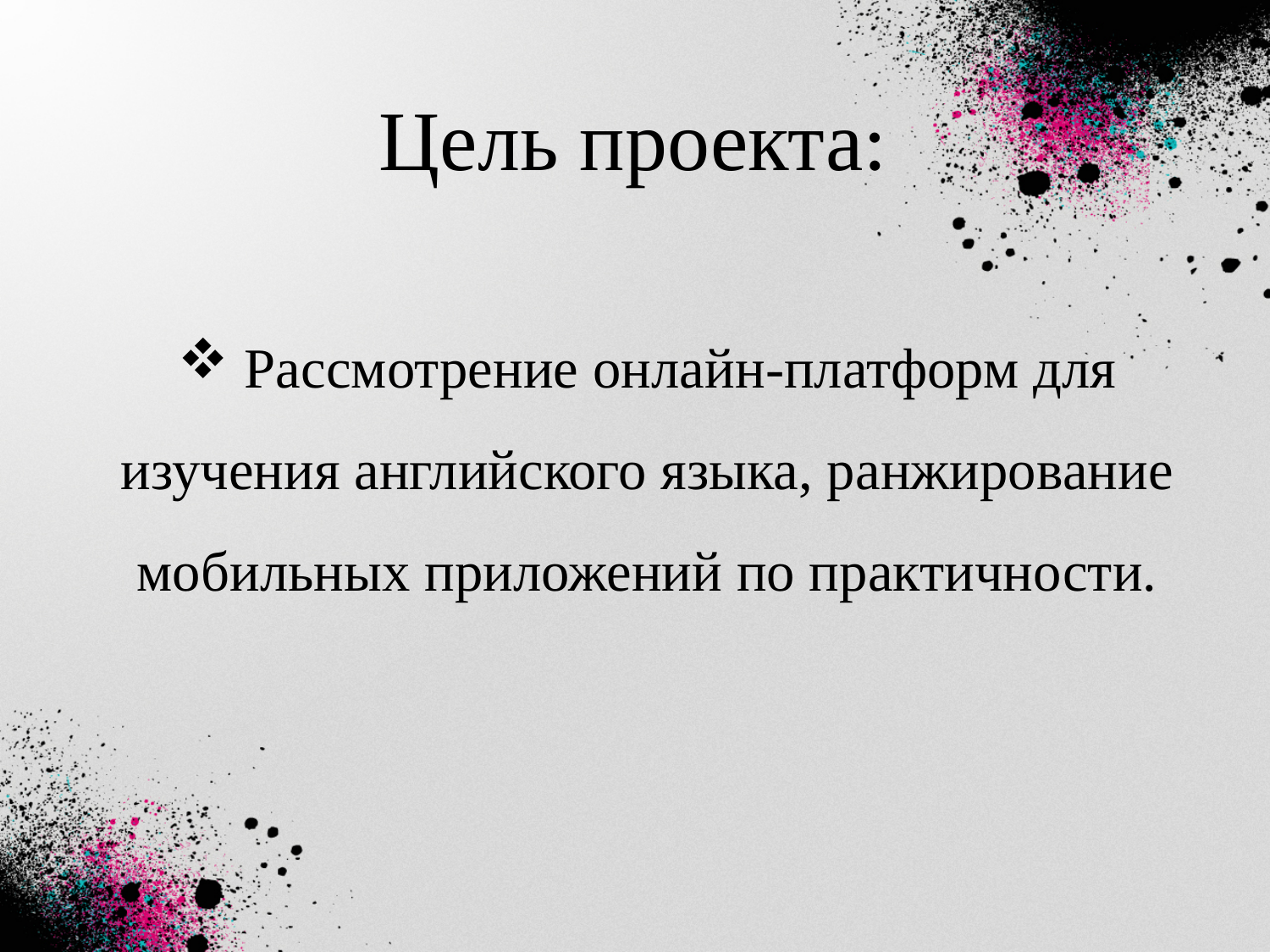

Цель проекта:

 Рассмотрение онлайн-платформ для изучения английского языка, ранжирование мобильных приложений по практичности.